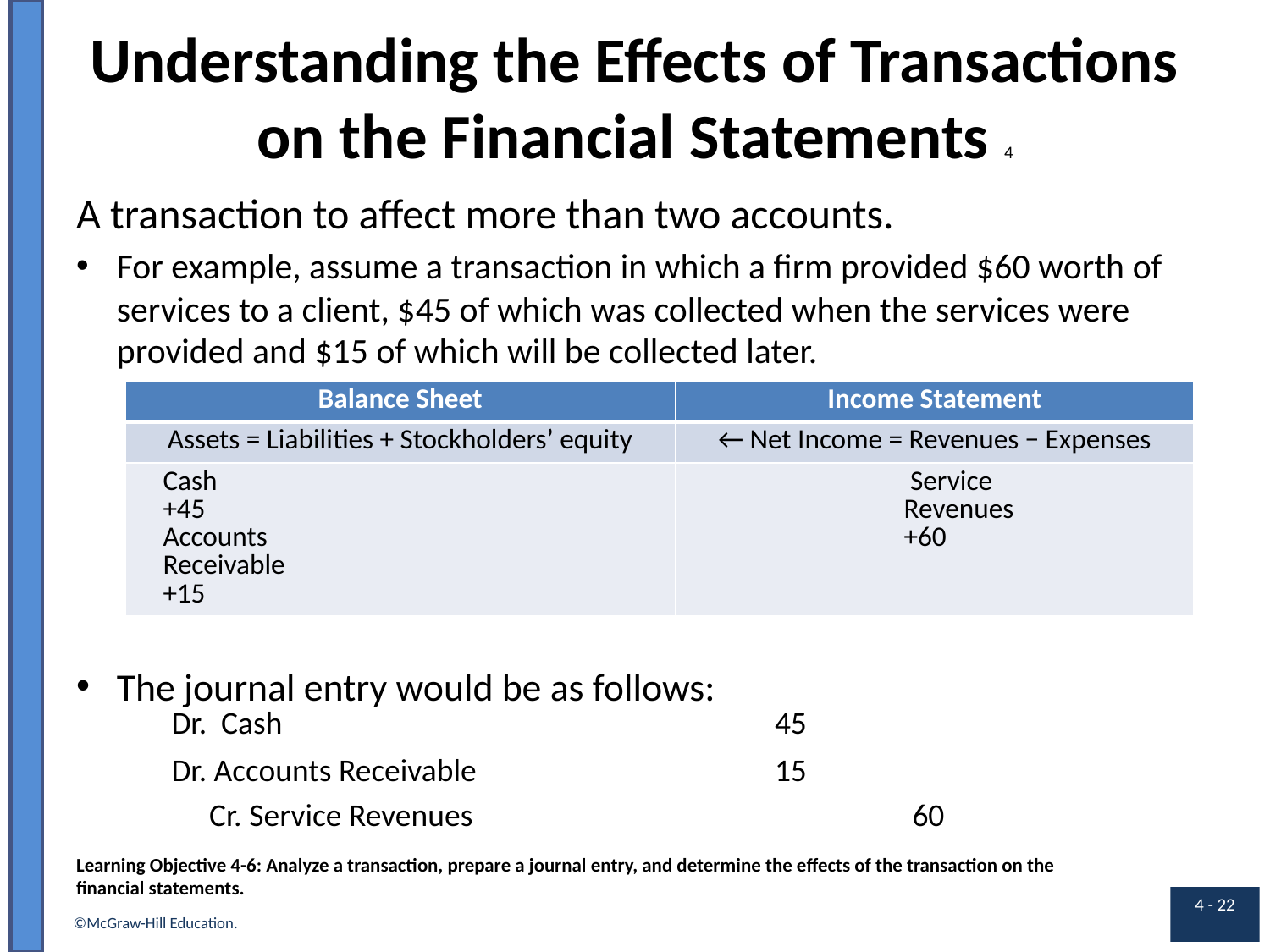

# Understanding the Effects of Transactions on the Financial Statements 4
A transaction to affect more than two accounts.
For example, assume a transaction in which a firm provided $60 worth of services to a client, $45 of which was collected when the services were provided and $15 of which will be collected later.
| Balance Sheet | Income Statement |
| --- | --- |
| Assets = Liabilities + Stockholders’ equity | ← Net Income = Revenues − Expenses |
| Cash +45 Accounts Receivable +15 | Service Revenues +60 |
The journal entry would be as follows:
| Dr. Cash | 45 | Blank |
| --- | --- | --- |
| Dr. Accounts Receivable | 15 | Blank |
| Cr. Service Revenues | Blank | 60 |
Learning Objective 4-6: Analyze a transaction, prepare a journal entry, and determine the effects of the transaction on the financial statements.